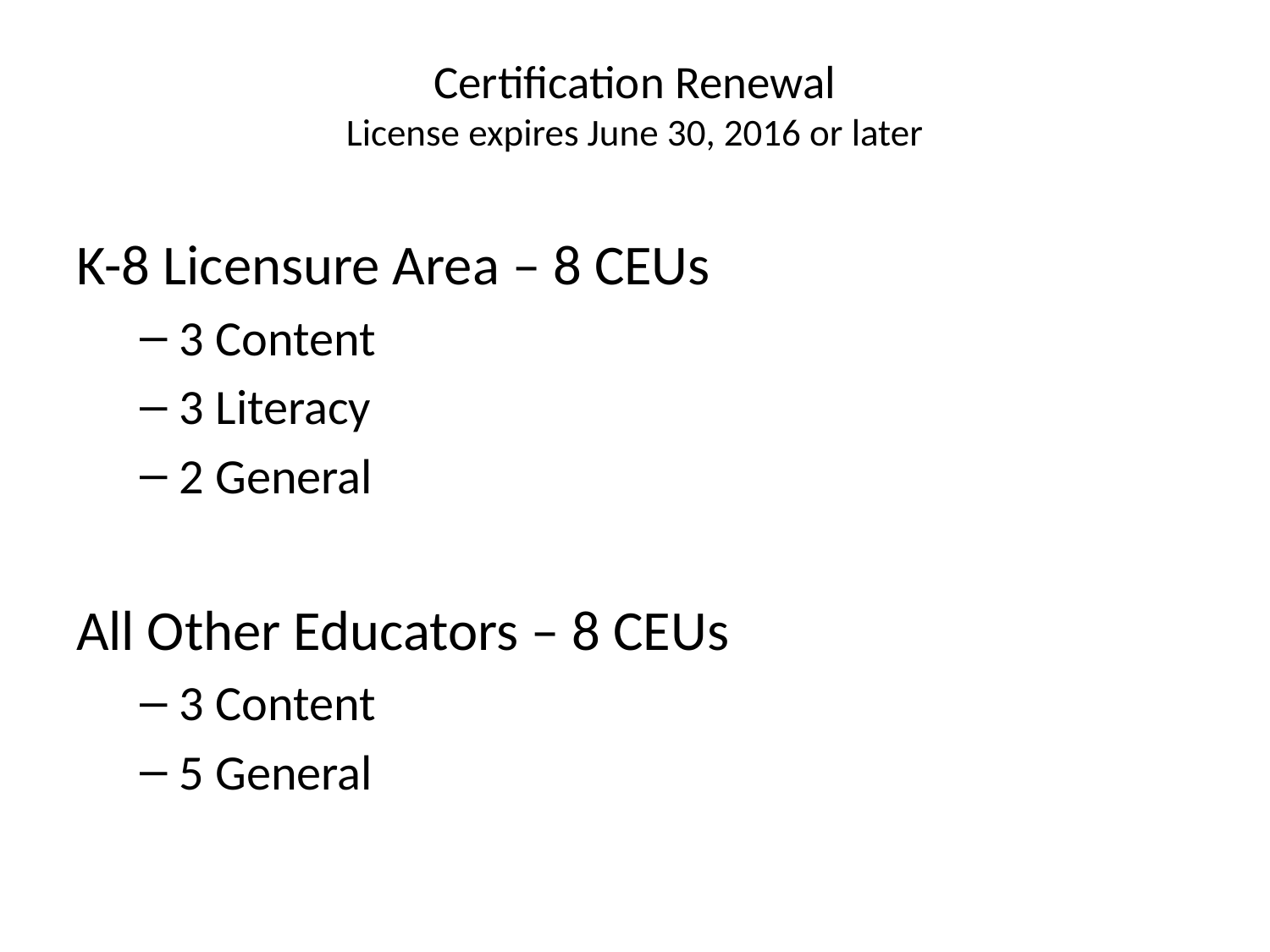

# Certification Renewal License expires June 30, 2016 or later
K-8 Licensure Area – 8 CEUs
3 Content
3 Literacy
2 General

All Other Educators – 8 CEUs
3 Content
5 General